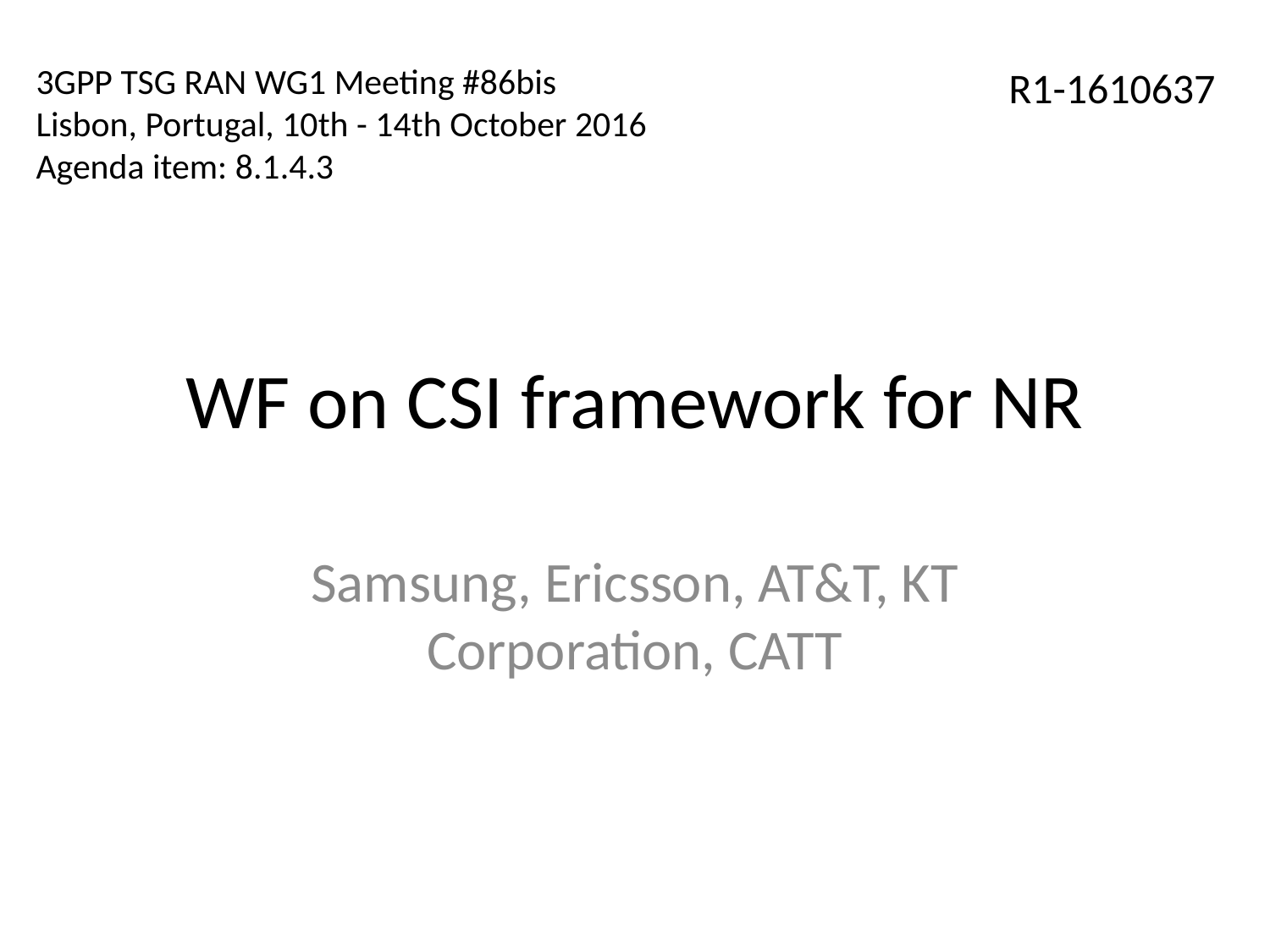

3GPP TSG RAN WG1 Meeting #86bis
Lisbon, Portugal, 10th - 14th October 2016
Agenda item: 8.1.4.3
R1-1610637
# WF on CSI framework for NR
Samsung, Ericsson, AT&T, KT Corporation, CATT